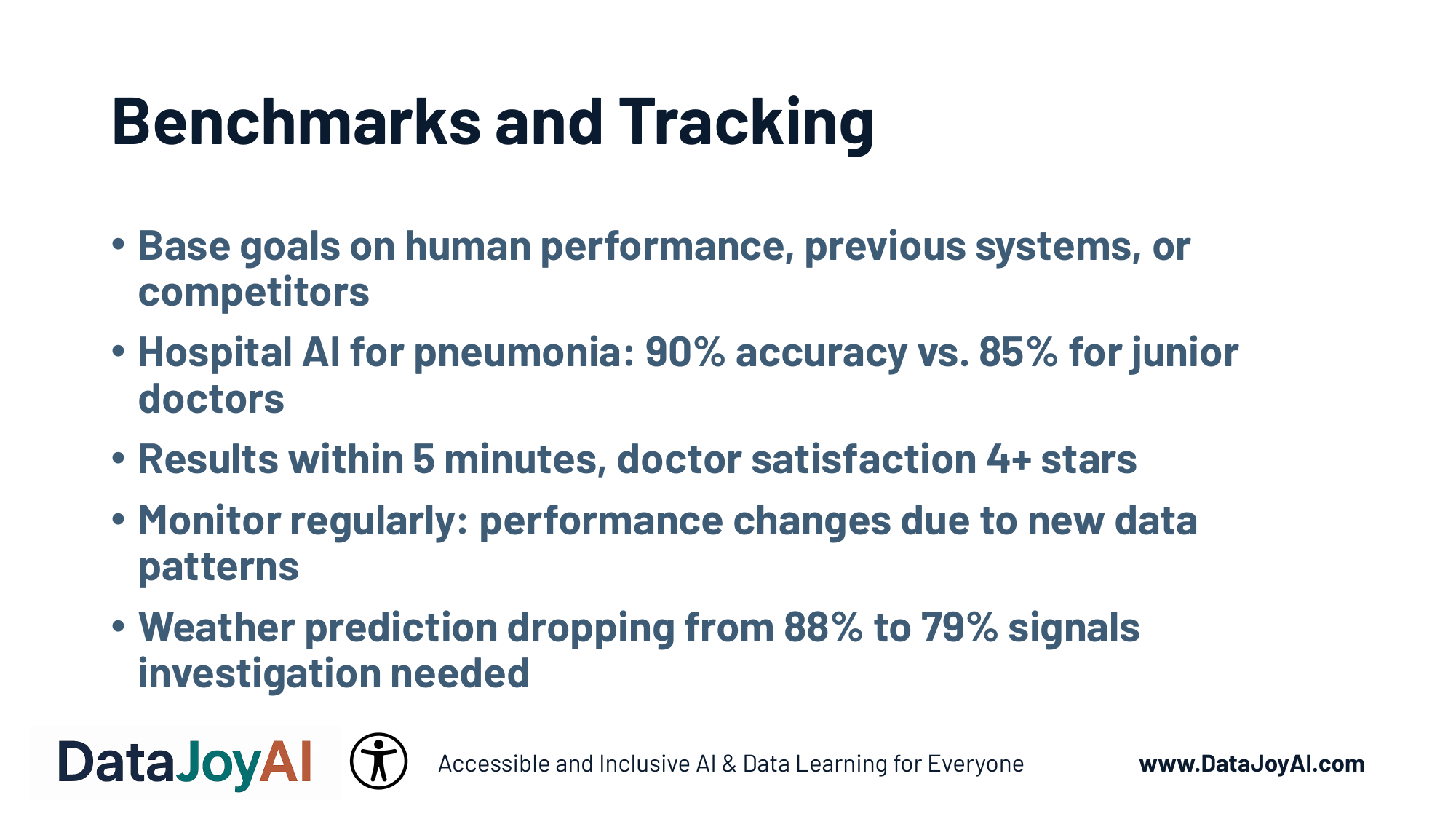

# Benchmarks and Tracking
Base goals on human performance, previous systems, or competitors
Hospital AI for pneumonia: 90% accuracy vs. 85% for junior doctors
Results within 5 minutes, doctor satisfaction 4+ stars
Monitor regularly: performance changes due to new data patterns
Weather prediction dropping from 88% to 79% signals investigation needed